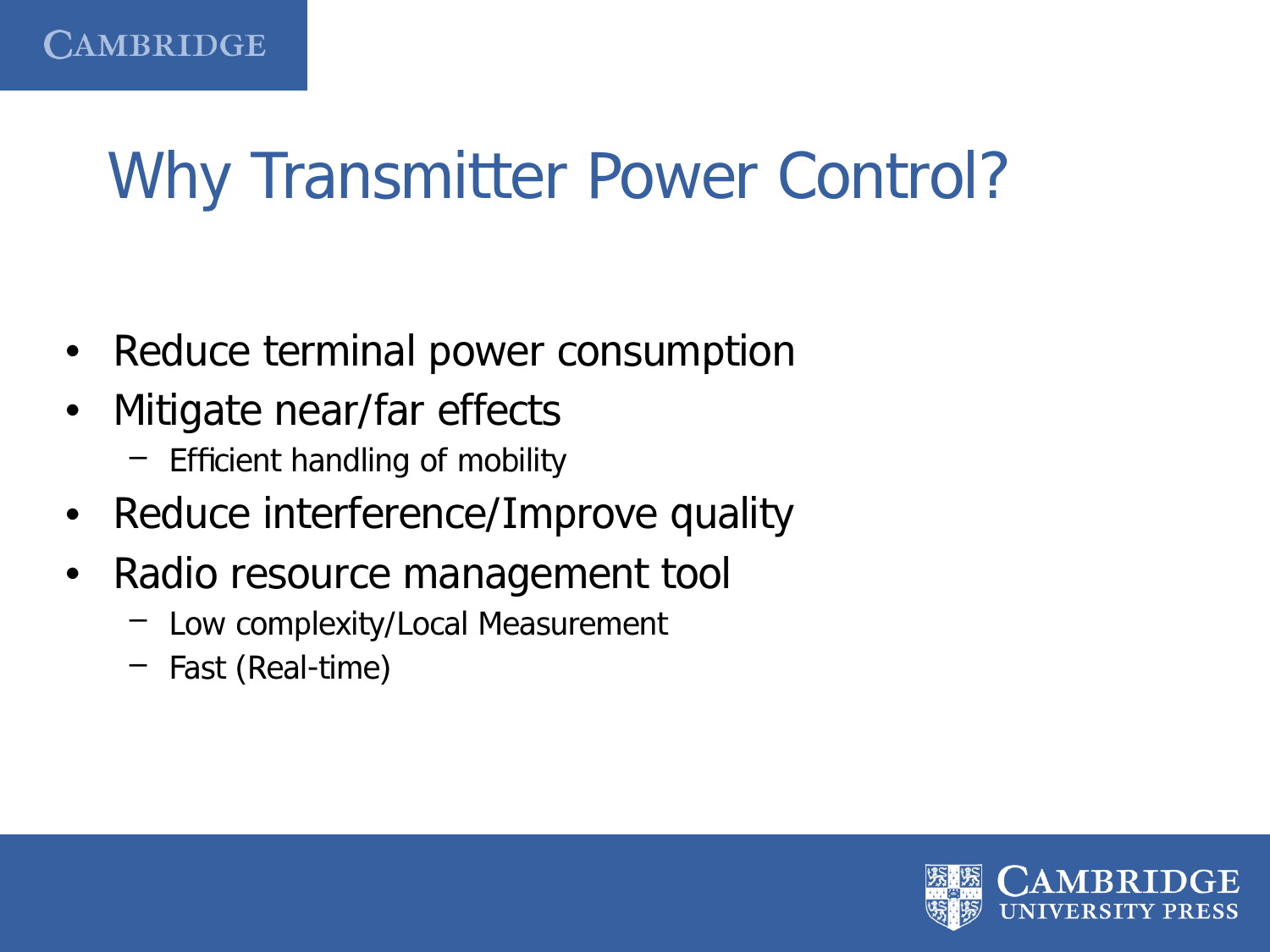

# Why Transmitter Power Control?
Reduce terminal power consumption
Mitigate near/far effects
Efficient handling of mobility
Reduce interference/Improve quality
Radio resource management tool
Low complexity/Local Measurement
Fast (Real-time)